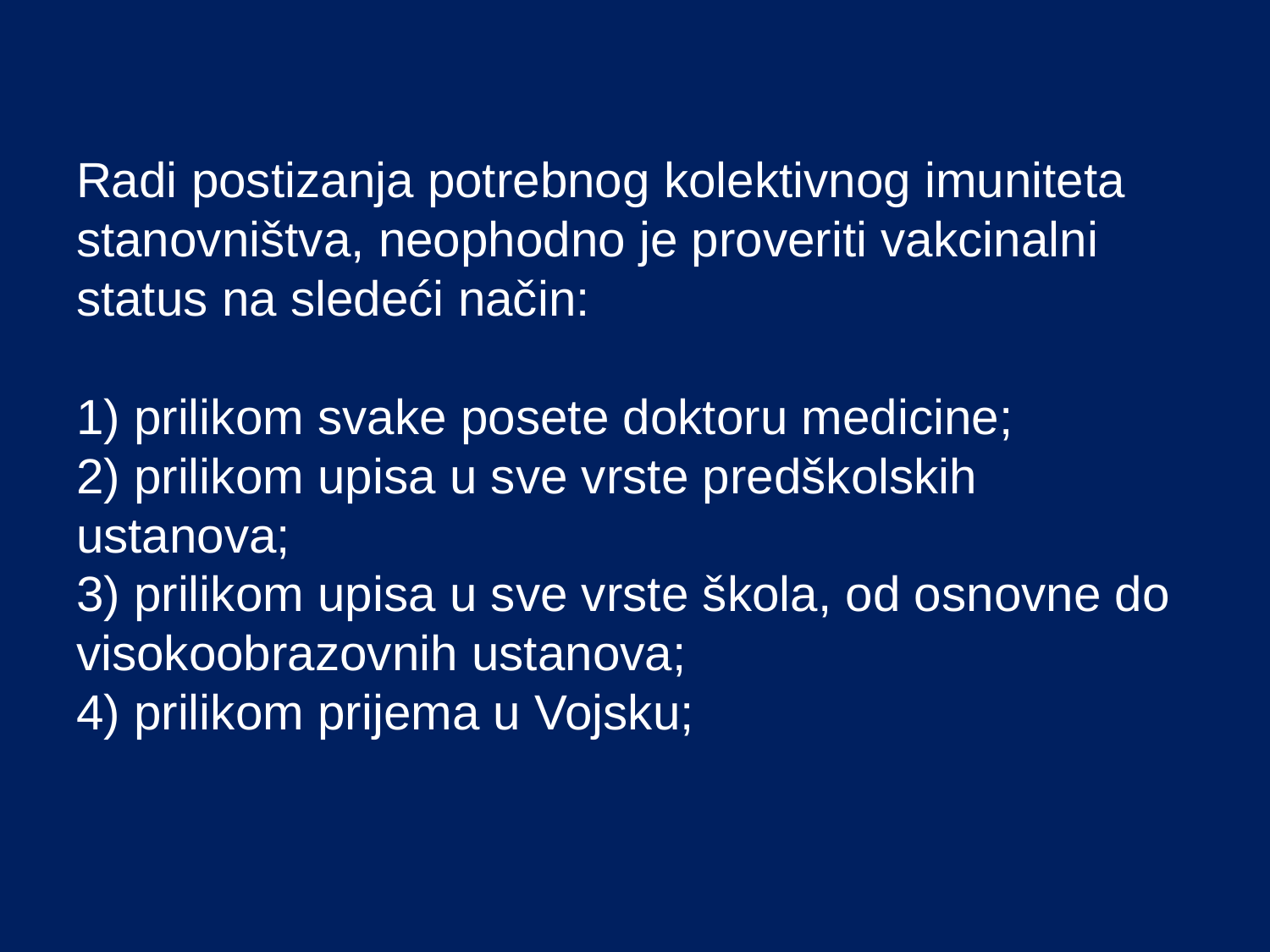

# Radi postizanja potrebnog kolektivnog imuniteta stanovništva, neophodno je proveriti vakcinalni status na sledeći način: 1) prilikom svake posete doktoru medicine; 2) prilikom upisa u sve vrste predškolskih ustanova; 3) prilikom upisa u sve vrste škola, od osnovne do visokoobrazovnih ustanova; 4) prilikom prijema u Vojsku;